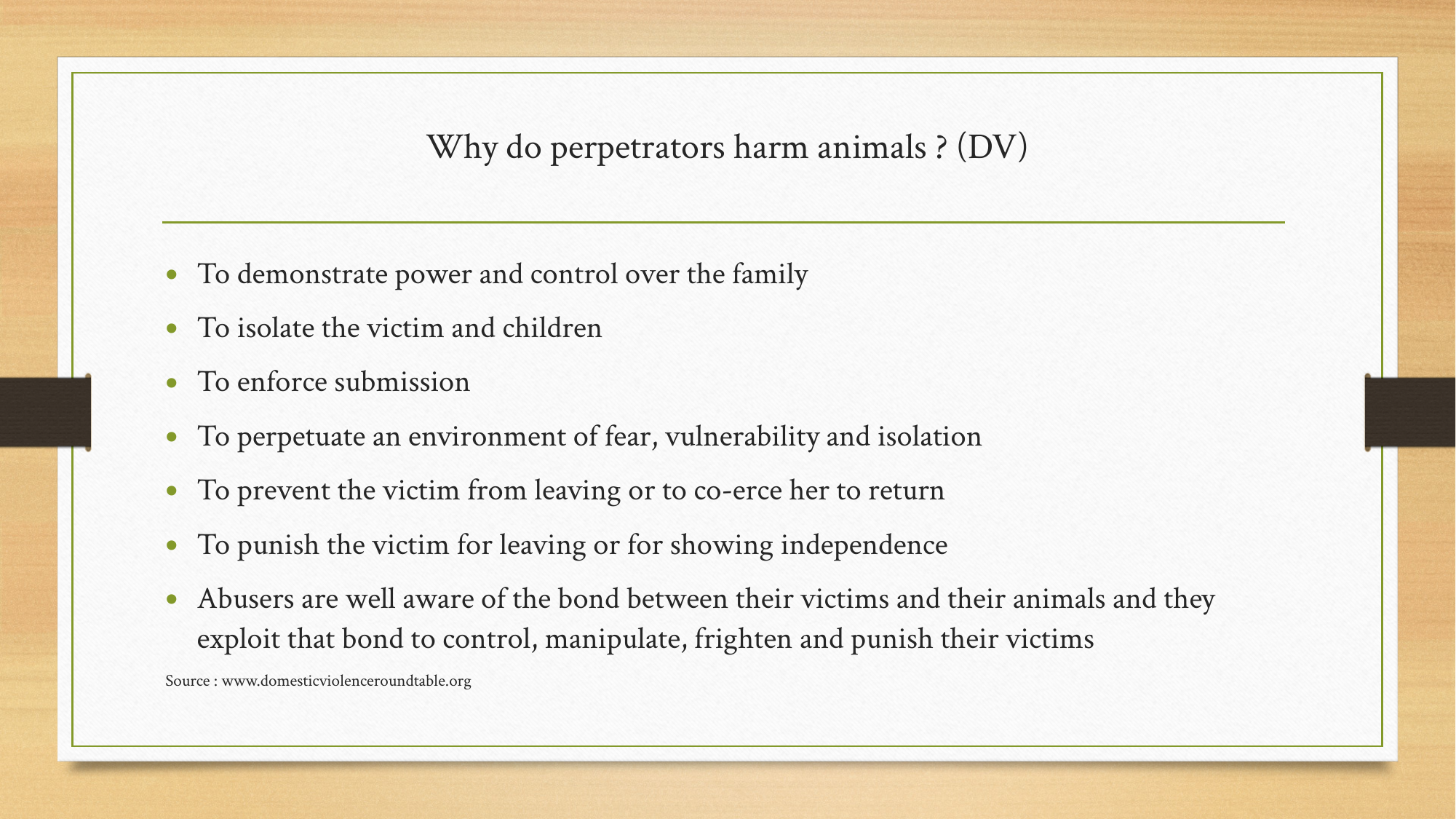

# Why do perpetrators harm animals ? (DV)
To demonstrate power and control over the family
To isolate the victim and children
To enforce submission
To perpetuate an environment of fear, vulnerability and isolation
To prevent the victim from leaving or to co-erce her to return
To punish the victim for leaving or for showing independence
Abusers are well aware of the bond between their victims and their animals and they exploit that bond to control, manipulate, frighten and punish their victims
Source : www.domesticviolenceroundtable.org